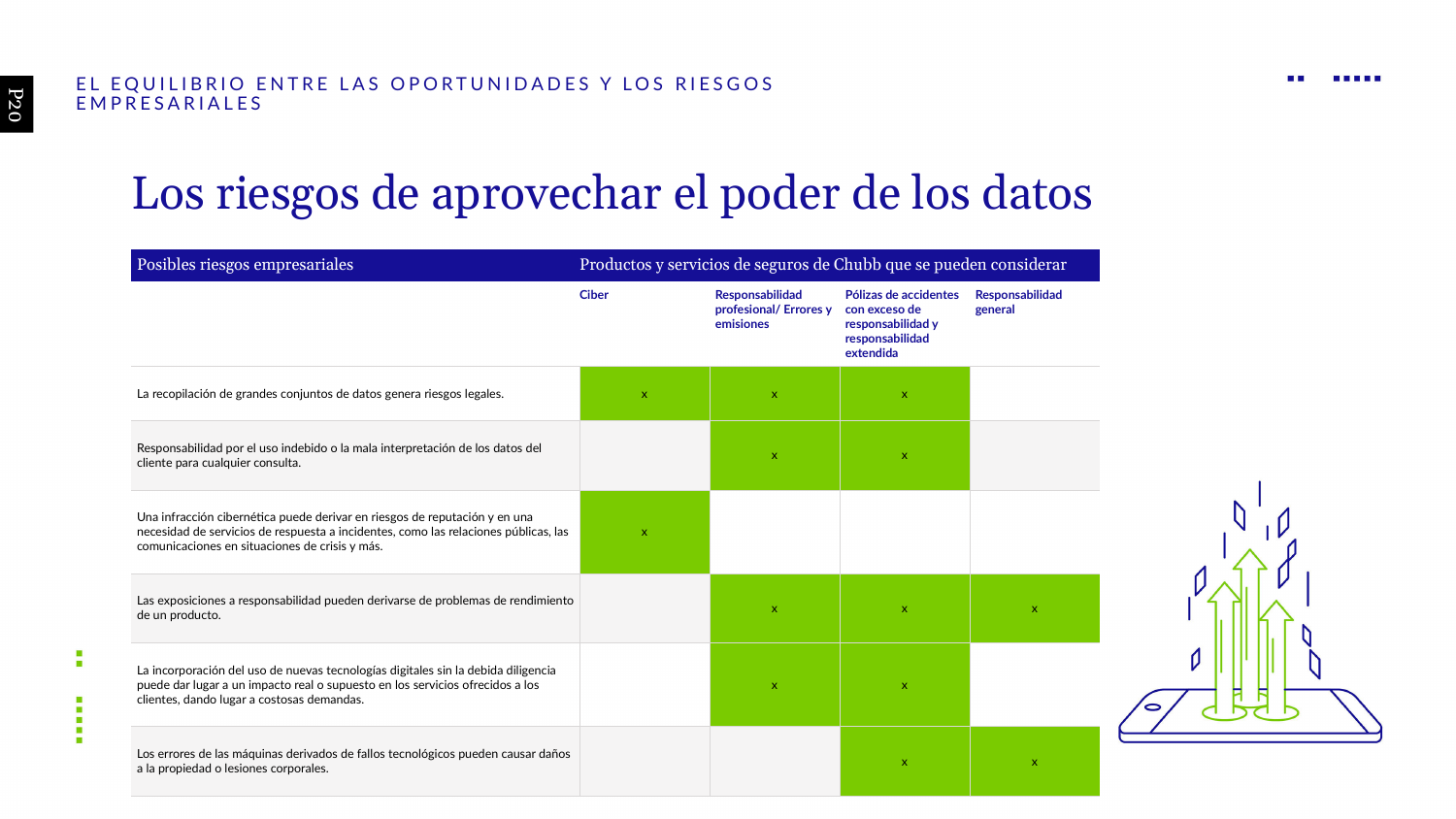

El equilibrio entre las oportunidades y los riesgos empresariales
P20
Los riesgos de aprovechar el poder de los datos
| Posibles riesgos empresariales | Productos y servicios de seguros de Chubb que se pueden considerar |  |  |  |
| --- | --- | --- | --- | --- |
|  | Ciber | Responsabilidad profesional/ Errores y emisiones | Pólizas de accidentes con exceso de responsabilidad y responsabilidad extendida | Responsabilidad general |
| La recopilación de grandes conjuntos de datos genera riesgos legales. | x | x | x |  |
| Responsabilidad por el uso indebido o la mala interpretación de los datos del cliente para cualquier consulta. |  | x | x |  |
| Una infracción cibernética puede derivar en riesgos de reputación y en una necesidad de servicios de respuesta a incidentes, como las relaciones públicas, las comunicaciones en situaciones de crisis y más. | x |  |  |  |
| Las exposiciones a responsabilidad pueden derivarse de problemas de rendimiento de un producto. |  | x | x | x |
| La incorporación del uso de nuevas tecnologías digitales sin la debida diligencia puede dar lugar a un impacto real o supuesto en los servicios ofrecidos a los clientes, dando lugar a costosas demandas. |  | x | x |  |
| Los errores de las máquinas derivados de fallos tecnológicos pueden causar daños a la propiedad o lesiones corporales. |  |  | x | x |